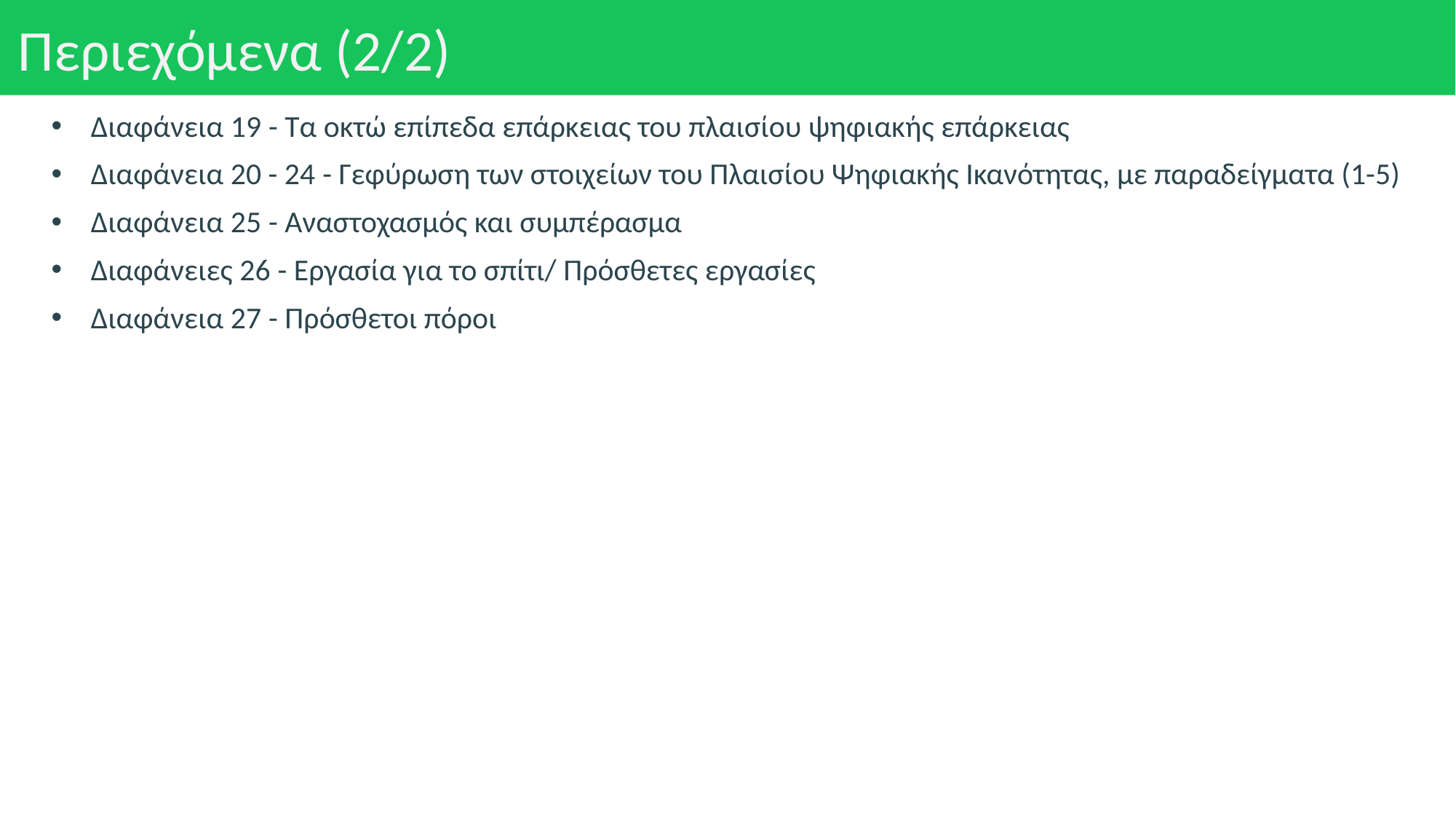

Περιεχόμενα (2/2)
Διαφάνεια 19 - Τα οκτώ επίπεδα επάρκειας του πλαισίου ψηφιακής επάρκειας
Διαφάνεια 20 - 24 - Γεφύρωση των στοιχείων του Πλαισίου Ψηφιακής Ικανότητας, με παραδείγματα (1-5)
Διαφάνεια 25 - Αναστοχασμός και συμπέρασμα
Διαφάνειες 26 - Εργασία για το σπίτι/ Πρόσθετες εργασίες
Διαφάνεια 27 - Πρόσθετοι πόροι